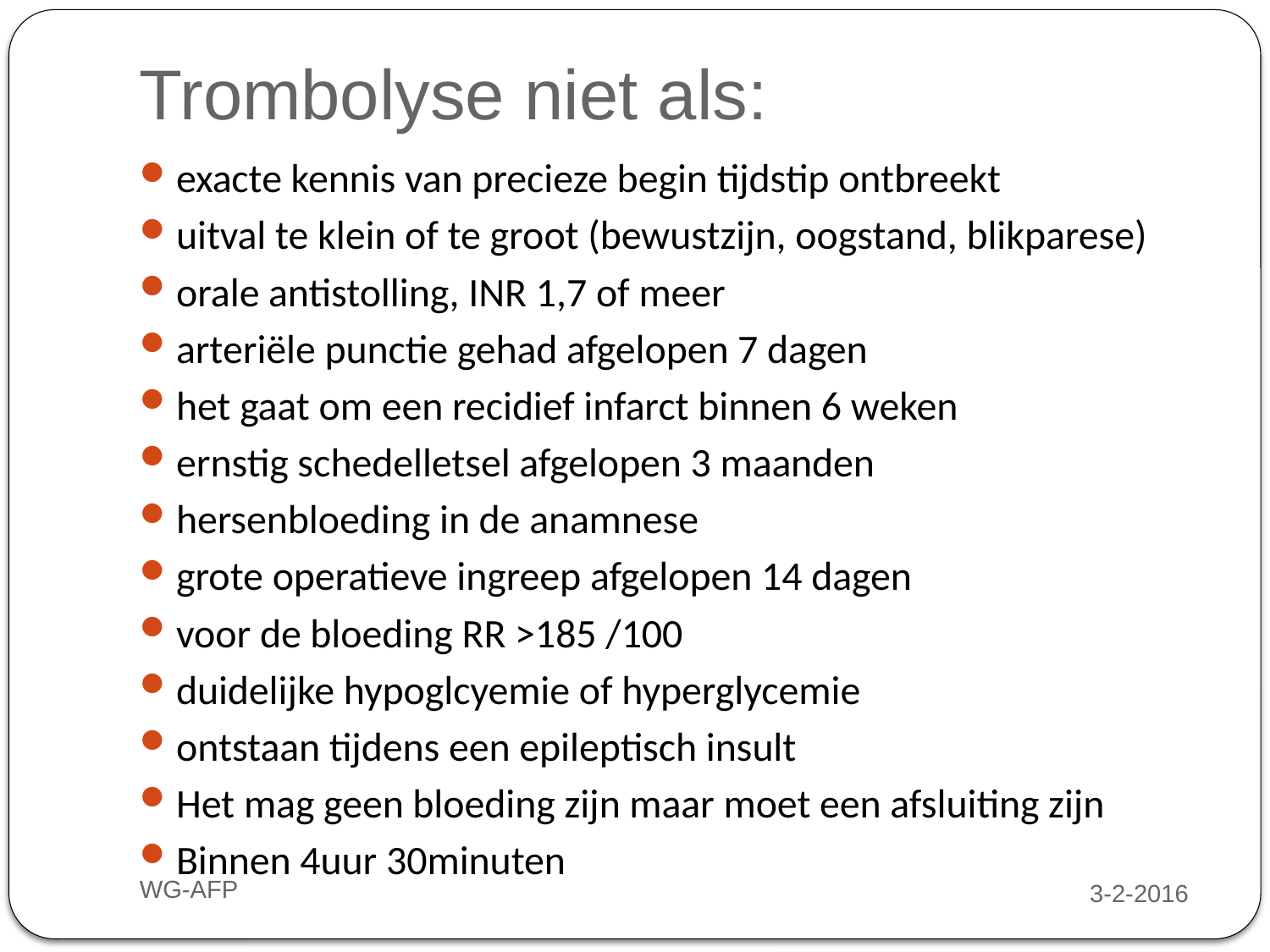

# Trombolyse niet als:
exacte kennis van precieze begin tijdstip ontbreekt
uitval te klein of te groot (bewustzijn, oogstand, blikparese)
orale antistolling, INR 1,7 of meer
arteriële punctie gehad afgelopen 7 dagen
het gaat om een recidief infarct binnen 6 weken
ernstig schedelletsel afgelopen 3 maanden
hersenbloeding in de anamnese
grote operatieve ingreep afgelopen 14 dagen
voor de bloeding RR >185 /100
duidelijke hypoglcyemie of hyperglycemie
ontstaan tijdens een epileptisch insult
Het mag geen bloeding zijn maar moet een afsluiting zijn
Binnen 4uur 30minuten
WG-AFP
3-2-2016